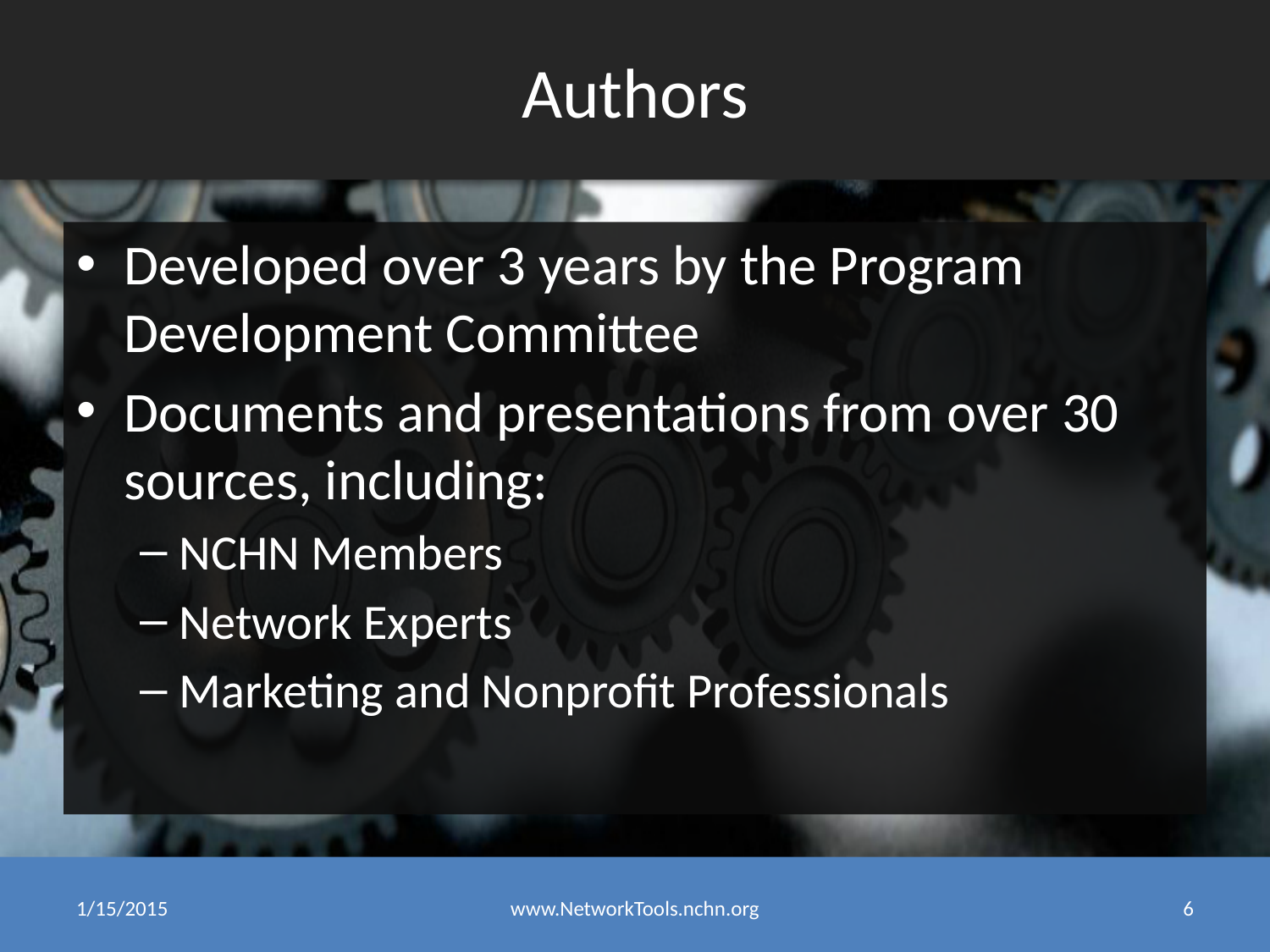

# Authors
Developed over 3 years by the Program Development Committee
Documents and presentations from over 30 sources, including:
NCHN Members
Network Experts
Marketing and Nonprofit Professionals
1/15/2015
www.NetworkTools.nchn.org
6